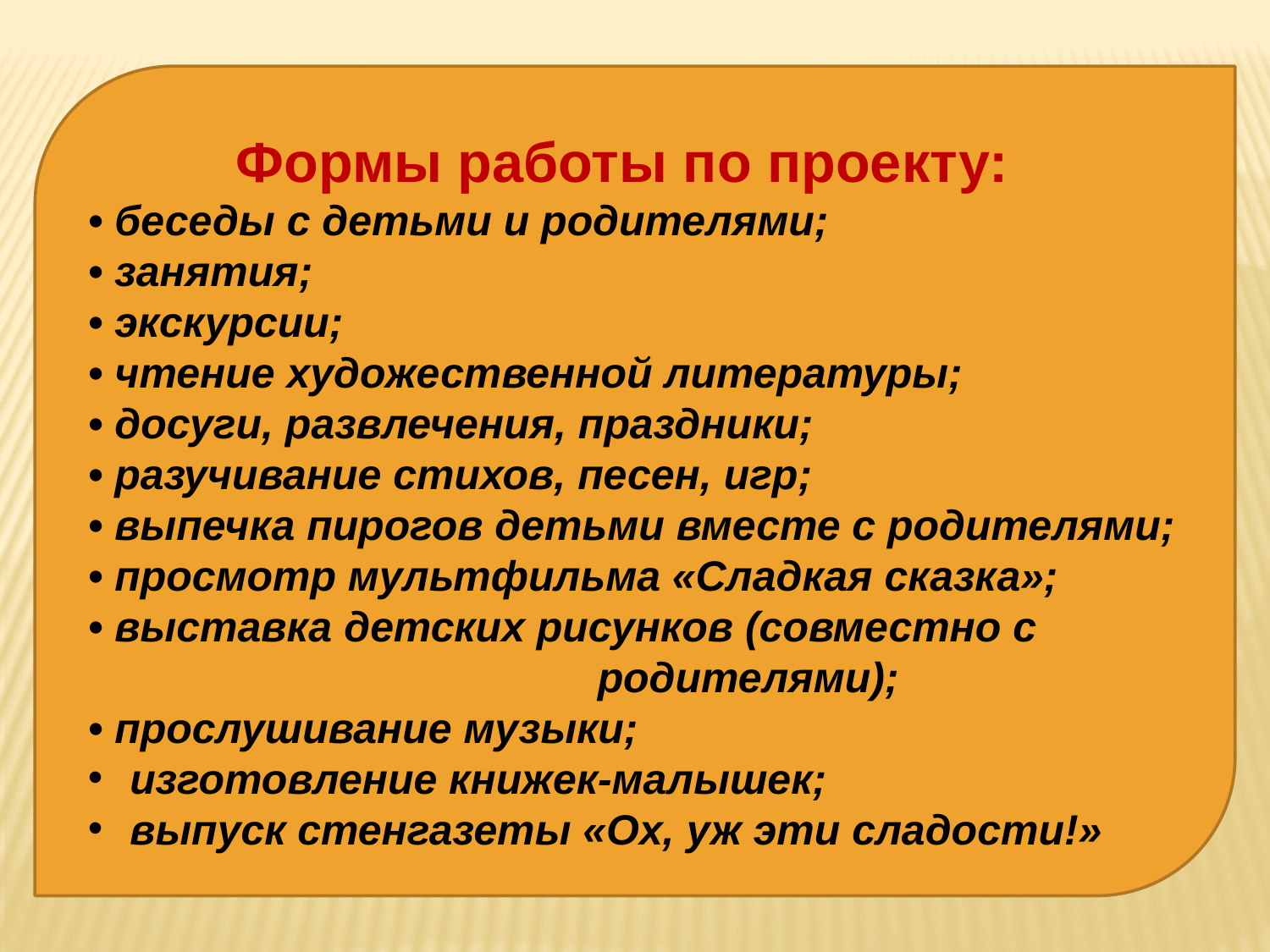

Формы работы по проекту:
• беседы с детьми и родителями;
• занятия;
• экскурсии;
• чтение художественной литературы;
• досуги, развлечения, праздники;
• разучивание стихов, песен, игр;
• выпечка пирогов детьми вместе с родителями;
• просмотр мультфильма «Сладкая сказка»;
• выставка детских рисунков (совместно с
                                           родителями);
• прослушивание музыки;
 изготовление книжек-малышек;
 выпуск стенгазеты «Ох, уж эти сладости!»